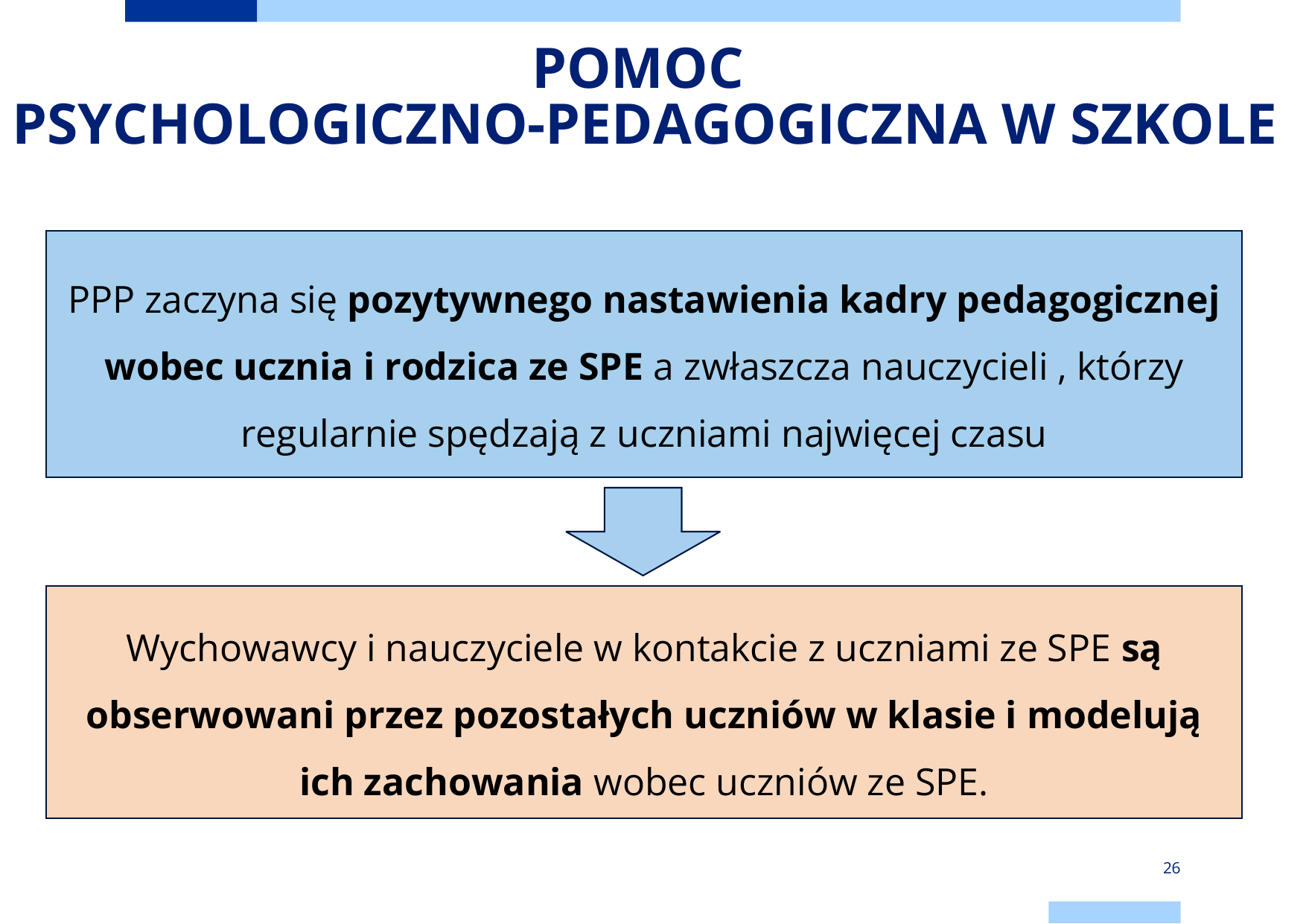

# POMOC PSYCHOLOGICZNO-PEDAGOGICZNA W SZKOLE
PPP zaczyna się pozytywnego nastawienia kadry pedagogicznej wobec ucznia i rodzica ze SPE a zwłaszcza nauczycieli , którzy regularnie spędzają z uczniami najwięcej czasu

Wychowawcy i nauczyciele w kontakcie z uczniami ze SPE są obserwowani przez pozostałych uczniów w klasie i modelują ich zachowania wobec uczniów ze SPE.
26